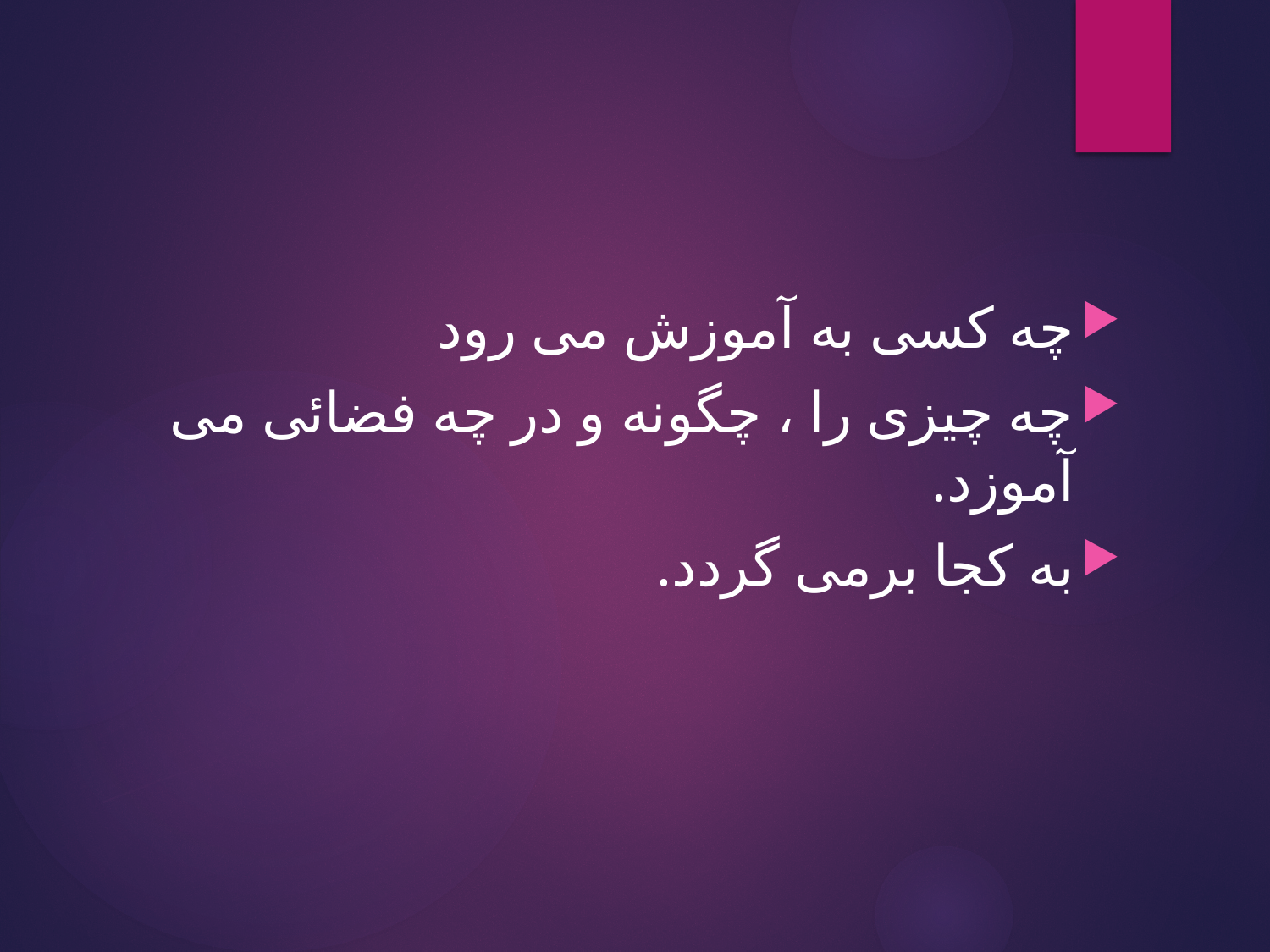

#
چه کسی به آموزش می رود
چه چیزی را ، چگونه و در چه فضائی می آموزد.
به کجا برمی گردد.